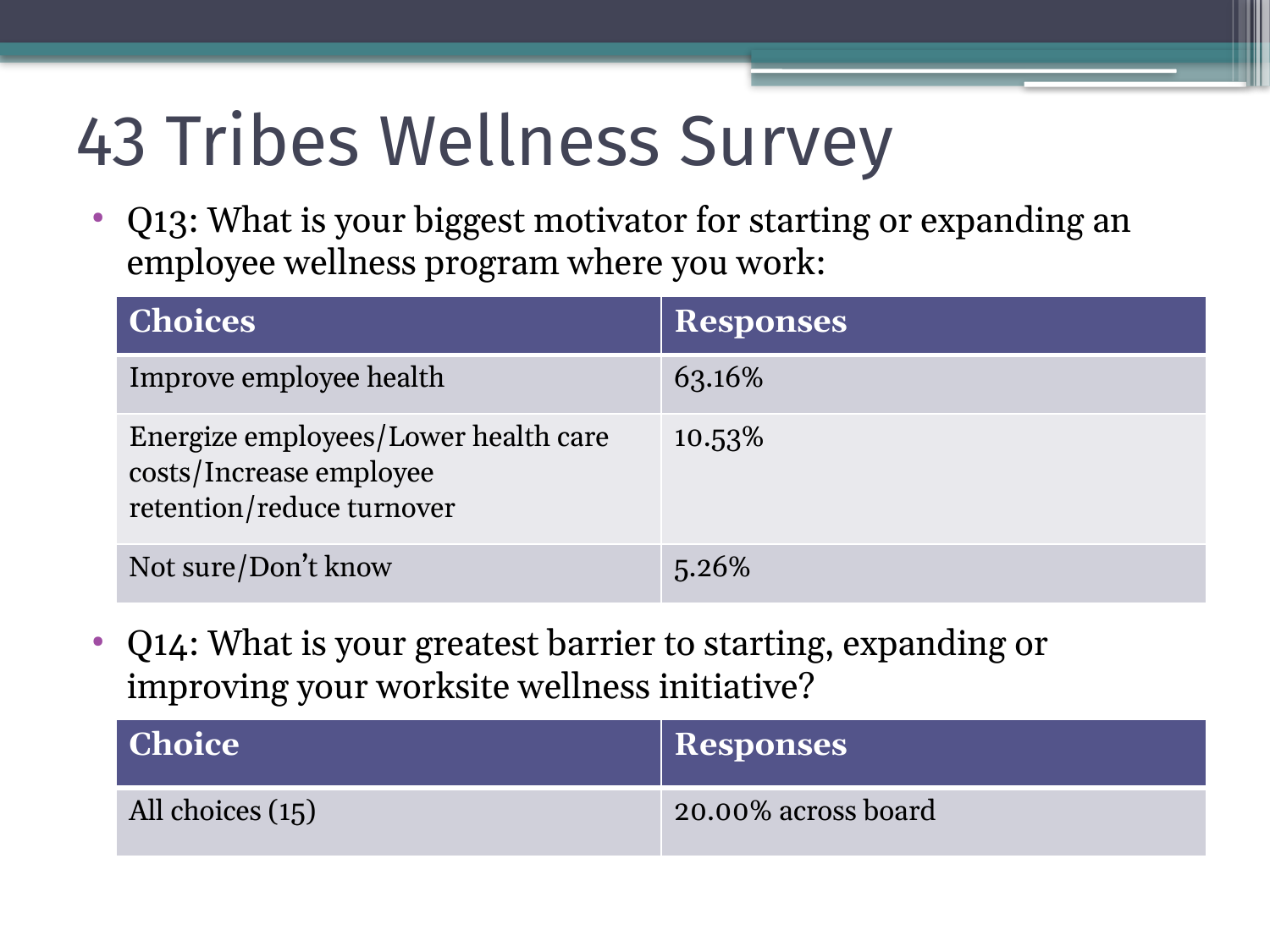

# 43 Tribes Wellness Survey
Q13: What is your biggest motivator for starting or expanding an employee wellness program where you work:

Q14: What is your greatest barrier to starting, expanding or improving your worksite wellness initiative?

| Choices | Responses |
| --- | --- |
| Improve employee health | 63.16% |
| Energize employees/Lower health care costs/Increase employee retention/reduce turnover | 10.53% |
| Not sure/Don’t know | 5.26% |
| Choice | Responses |
| --- | --- |
| All choices (15) | 20.00% across board |